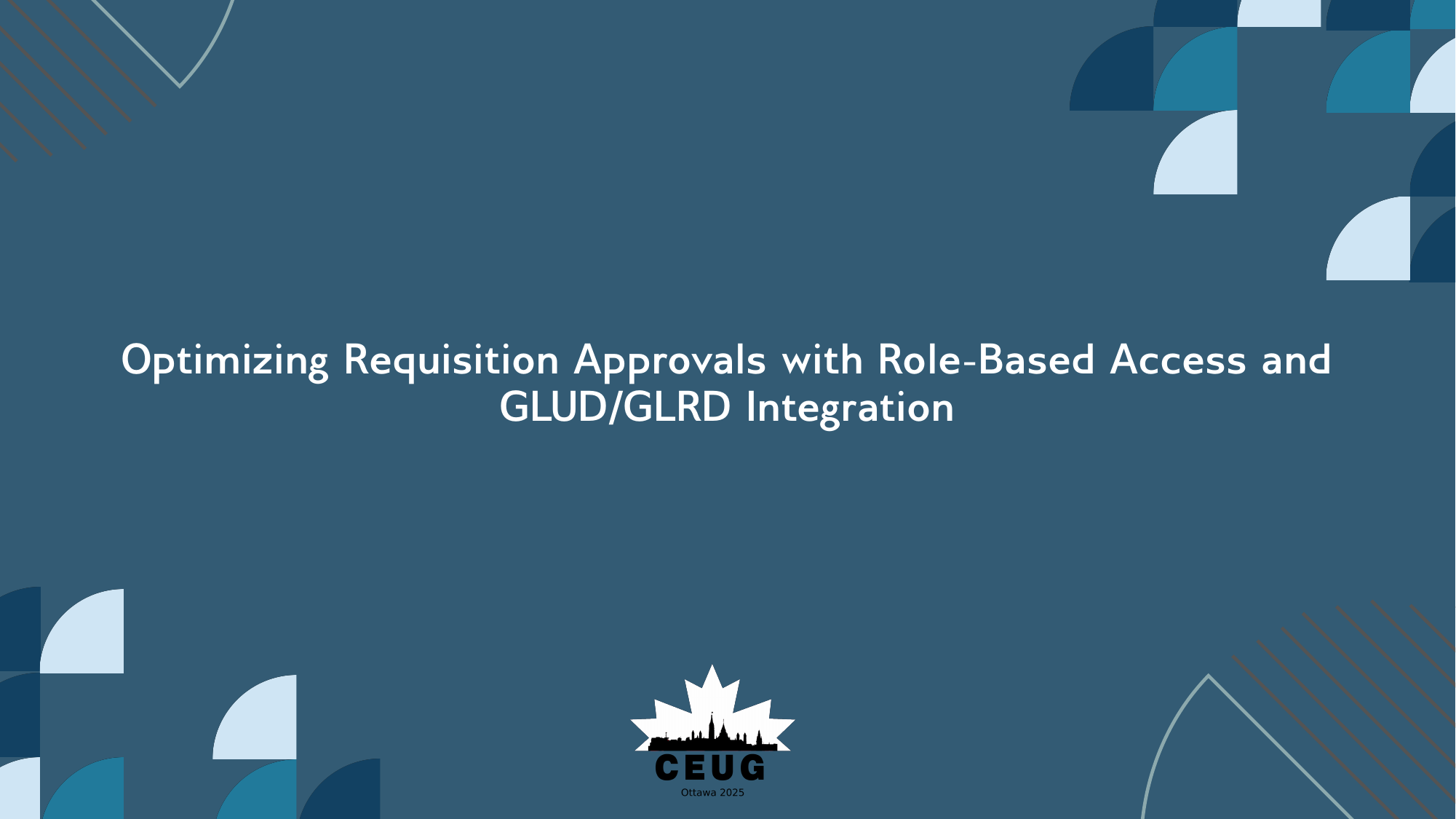

# Optimizing Requisition Approvals with Role-Based Access and GLUD/GLRD Integration